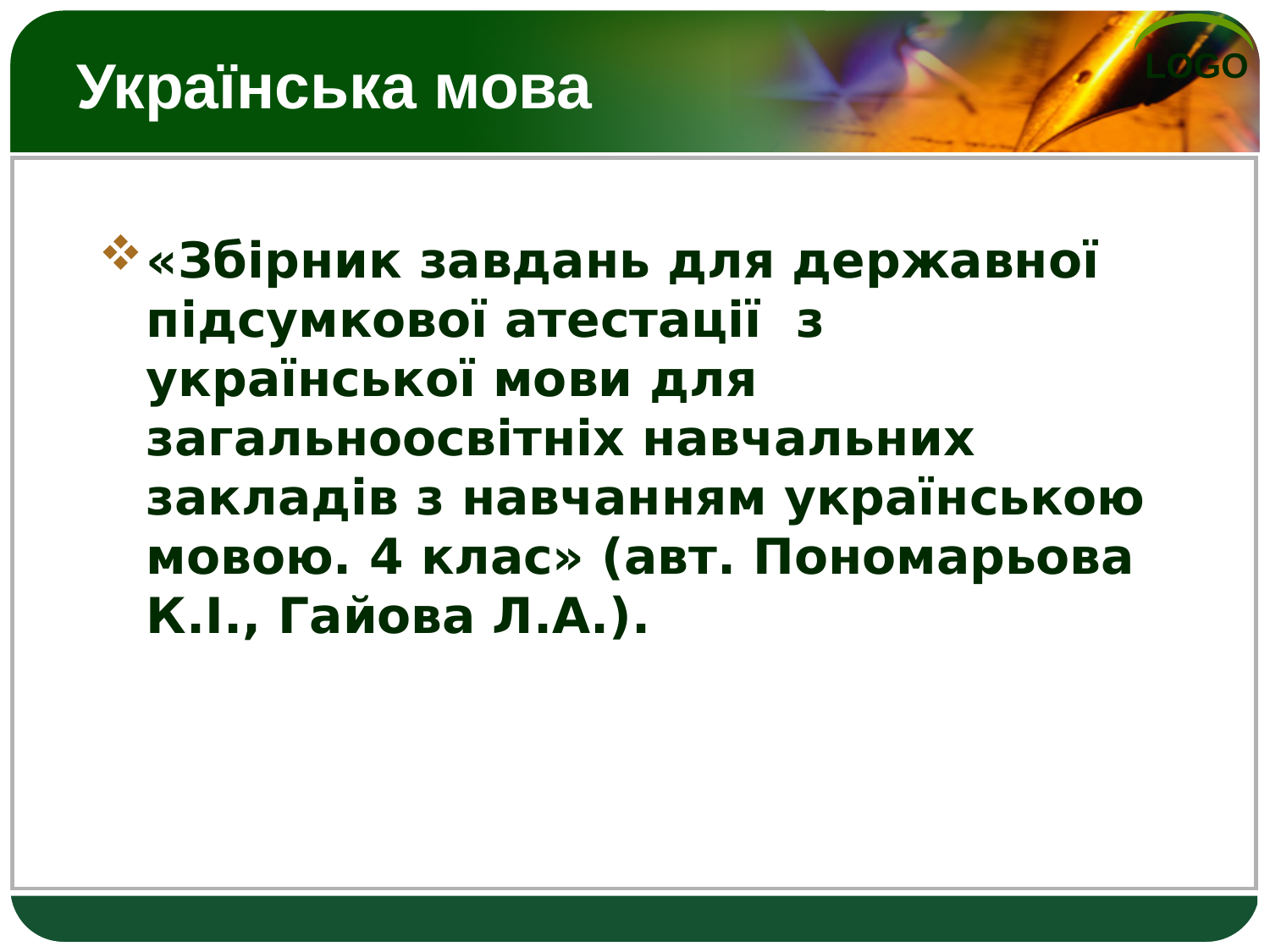

# Українська мова
«Збірник завдань для державної підсумкової атестації  з української мови для загальноосвітніх навчальних закладів з навчанням українською мовою. 4 клас» (авт. Пономарьова К.І., Гайова Л.А.).